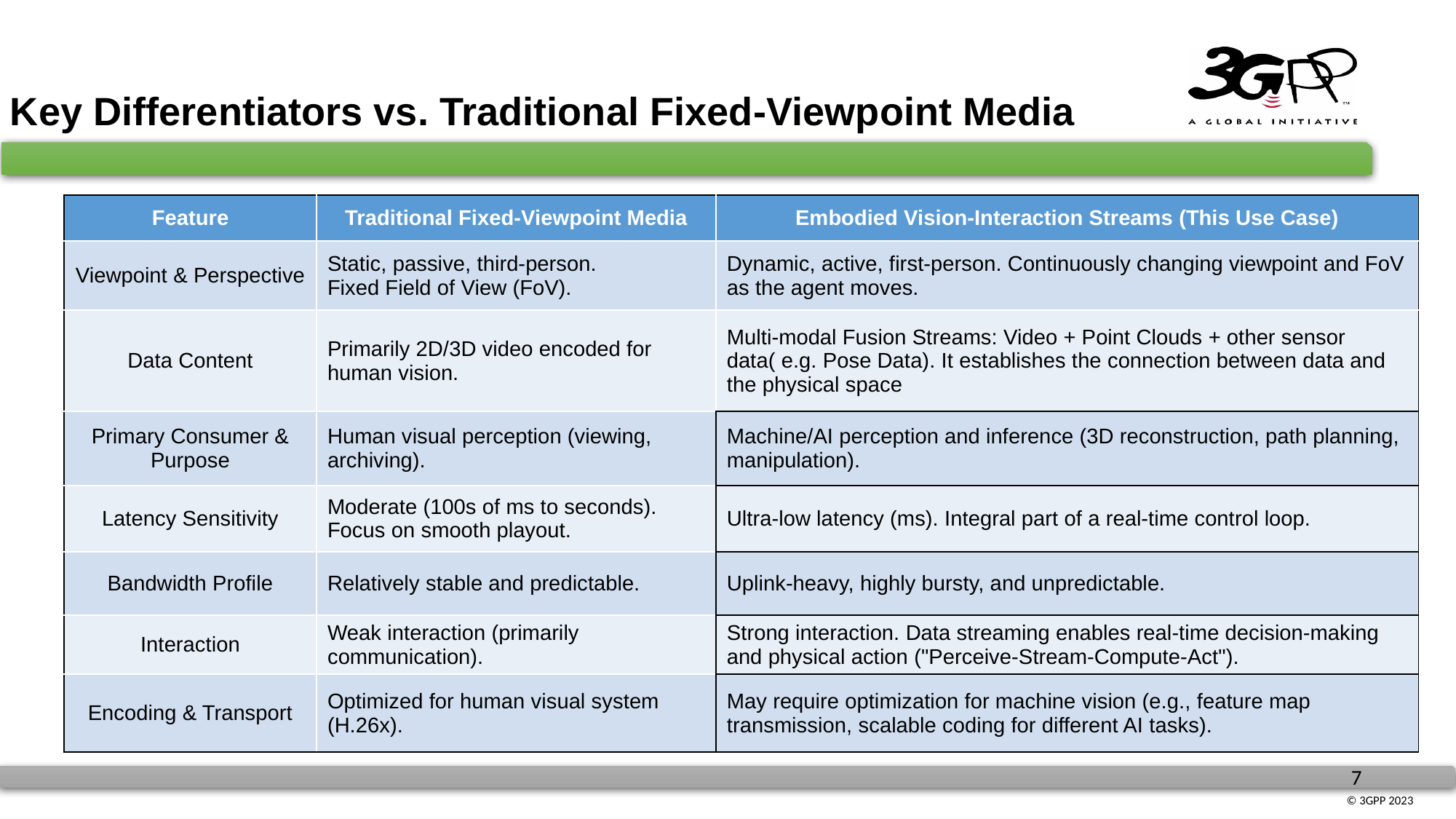

# Key Differentiators vs. Traditional Fixed-Viewpoint Media
| Feature | Traditional Fixed-Viewpoint Media | Embodied Vision-Interaction Streams (This Use Case) |
| --- | --- | --- |
| Viewpoint & Perspective | Static, passive, third-person. Fixed Field of View (FoV). | Dynamic, active, first-person. Continuously changing viewpoint and FoV as the agent moves. |
| Data Content | Primarily 2D/3D video encoded for human vision. | Multi-modal Fusion Streams: Video + Point Clouds + other sensor data( e.g. Pose Data). It establishes the connection between data and the physical space |
| Primary Consumer & Purpose | Human visual perception (viewing, archiving). | Machine/AI perception and inference (3D reconstruction, path planning, manipulation). |
| Latency Sensitivity | Moderate (100s of ms to seconds). Focus on smooth playout. | Ultra-low latency (ms). Integral part of a real-time control loop. |
| Bandwidth Profile | Relatively stable and predictable. | Uplink-heavy, highly bursty, and unpredictable. |
| Interaction | Weak interaction (primarily communication). | Strong interaction. Data streaming enables real-time decision-making and physical action ("Perceive-Stream-Compute-Act"). |
| Encoding & Transport | Optimized for human visual system (H.26x). | May require optimization for machine vision (e.g., feature map transmission, scalable coding for different AI tasks). |